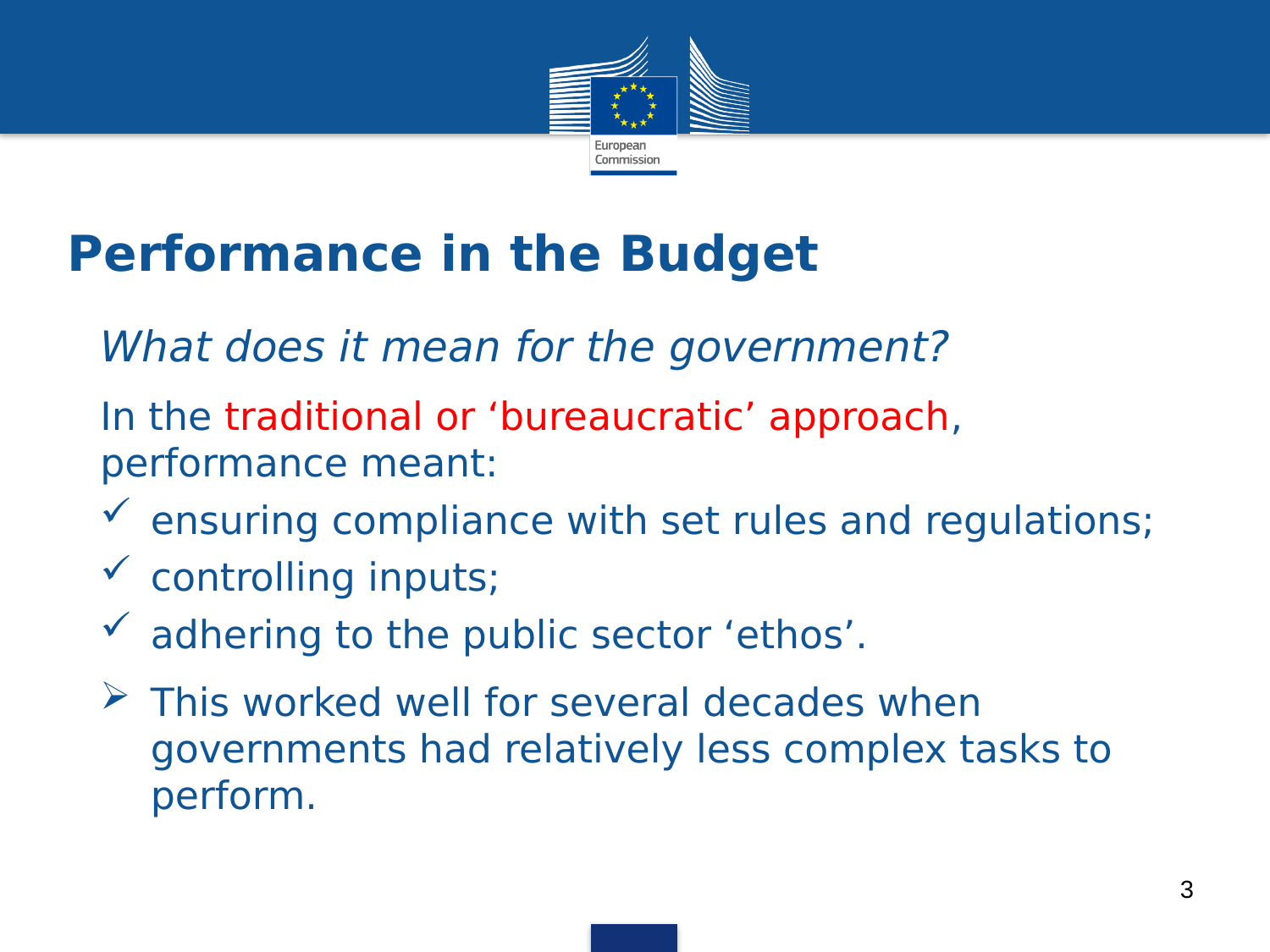

# Performance in the Budget
What does it mean for the government?
In the traditional or ‘bureaucratic’ approach, performance meant:
ensuring compliance with set rules and regulations;
controlling inputs;
adhering to the public sector ‘ethos’.
This worked well for several decades when governments had relatively less complex tasks to perform.

3